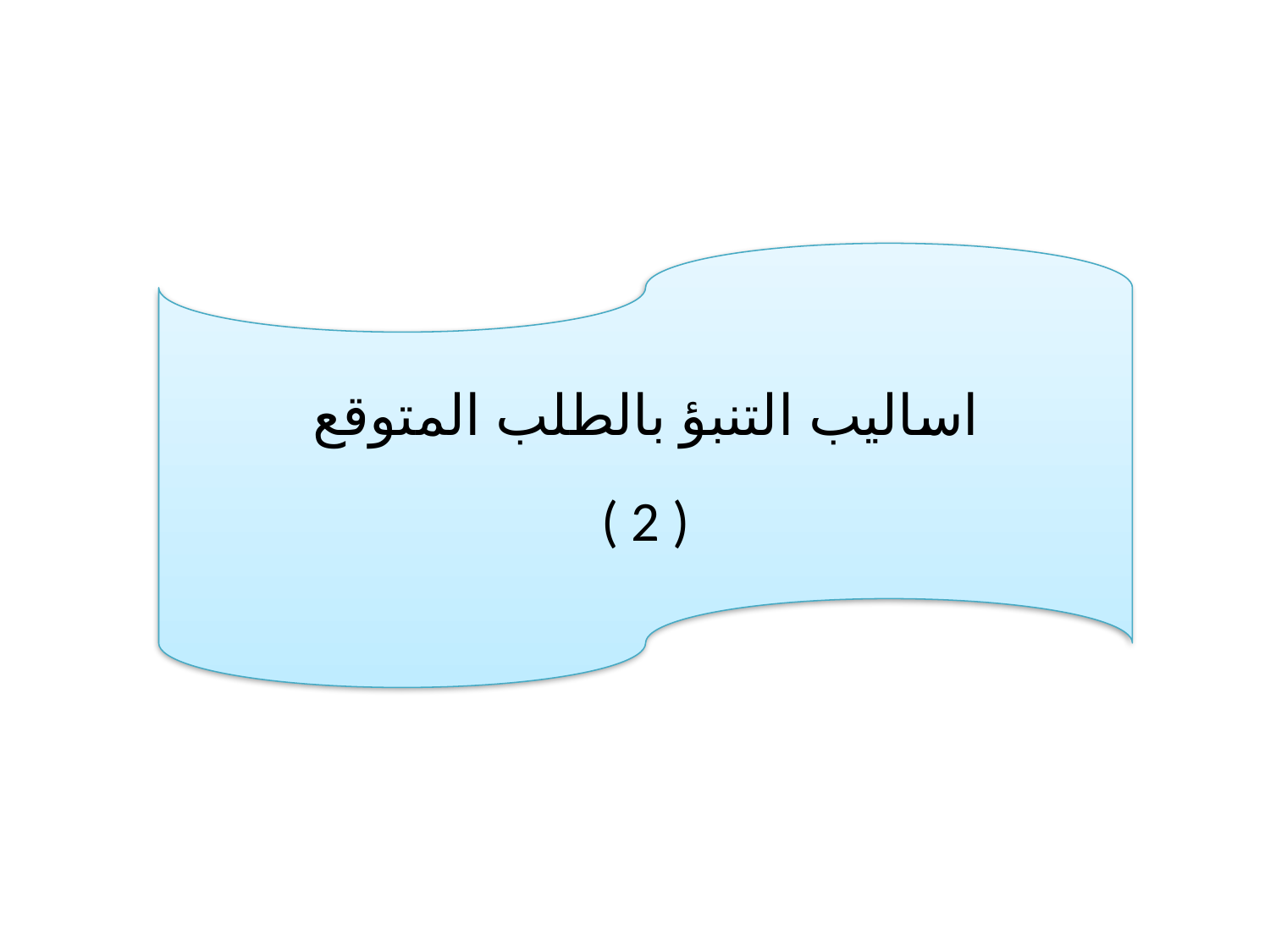

#
اساليب التنبؤ بالطلب المتوقع

( 2 )